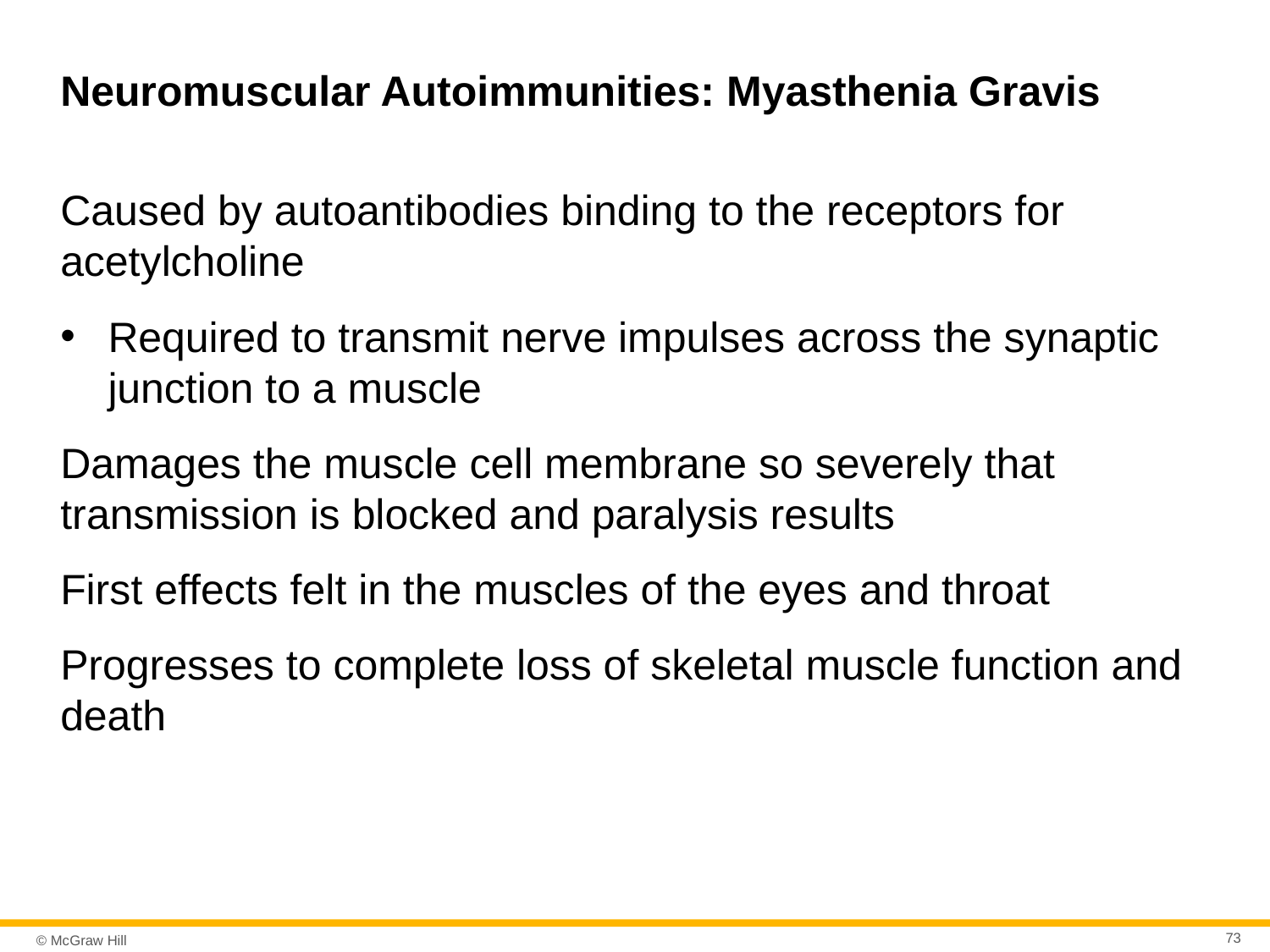

# Neuromuscular Autoimmunities: Myasthenia Gravis
Caused by autoantibodies binding to the receptors for acetylcholine
Required to transmit nerve impulses across the synaptic junction to a muscle
Damages the muscle cell membrane so severely that transmission is blocked and paralysis results
First effects felt in the muscles of the eyes and throat
Progresses to complete loss of skeletal muscle function and death